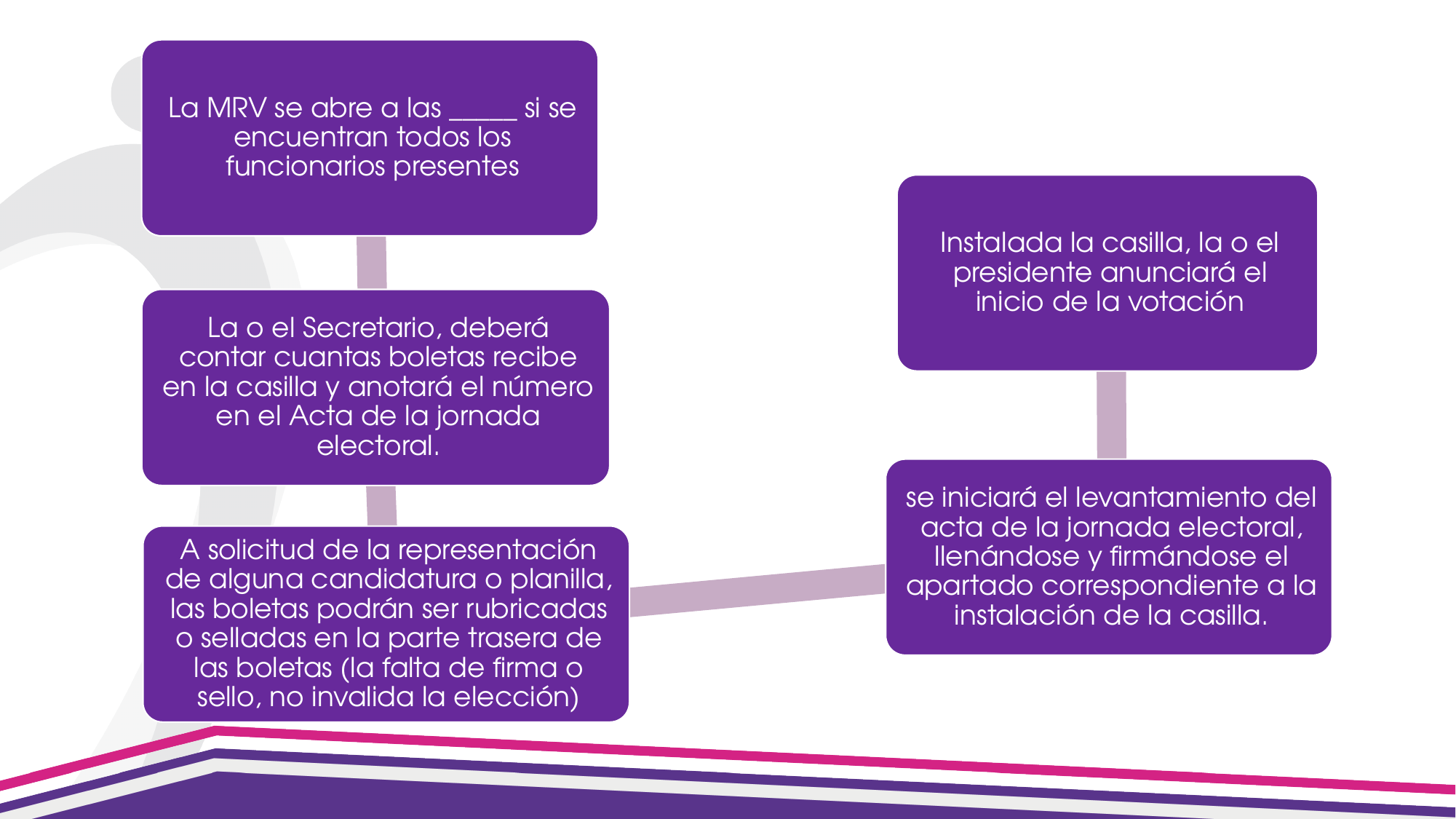

La MRV se abre a las _____ si se encuentran todos los funcionarios presentes
La o el Secretario, deberá contar cuantas boletas recibe en la casilla y anotará el número en el Acta de la jornada electoral.
A solicitud de la representación de alguna candidatura o planilla, las boletas podrán ser rubricadas o selladas en la parte trasera de las boletas (la falta de firma o sello, no invalida la elección)
se iniciará el levantamiento del acta de la jornada electoral, llenándose y firmándose el apartado correspondiente a la instalación de la casilla.
Instalada la casilla, la o el presidente anunciará el inicio de la votación